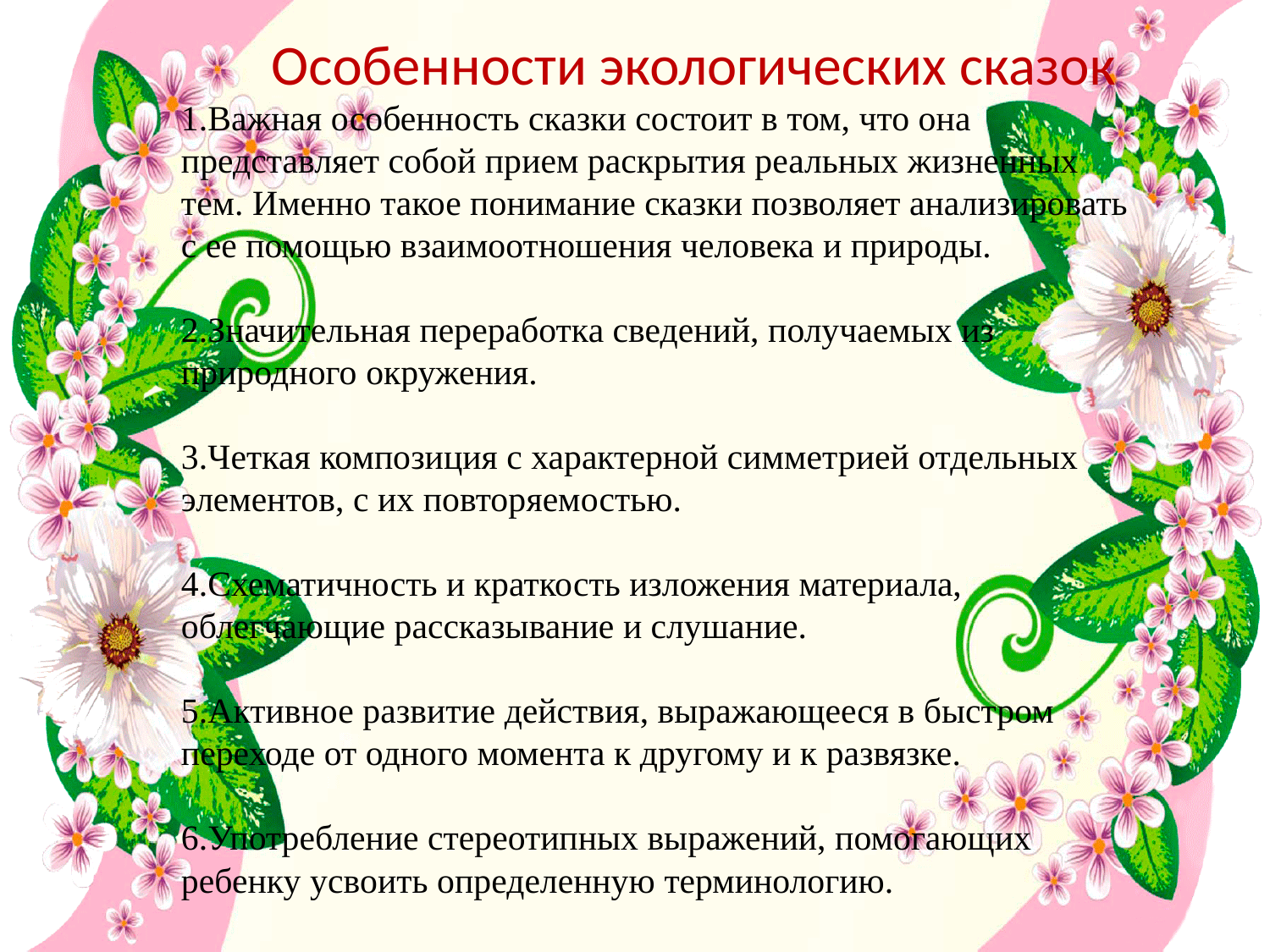

# Особенности экологических сказок
1.Важная особенность сказки состоит в том, что она представляет собой прием раскрытия реальных жизненных тем. Именно такое понимание сказки позволяет анализировать с ее помощью взаимоотношения человека и природы.

2.Значительная переработка сведений, получаемых из природного окружения.

3.Четкая композиция с характерной симметрией отдельных элементов, с их повторяемостью.

4.Схематичность и краткость изложения материала, облегчающие рассказывание и слушание.

5.Активное развитие действия, выражающееся в быстром переходе от одного момента к другому и к развязке.

6.Употребление стереотипных выражений, помогающих ребенку усвоить определенную терминологию.